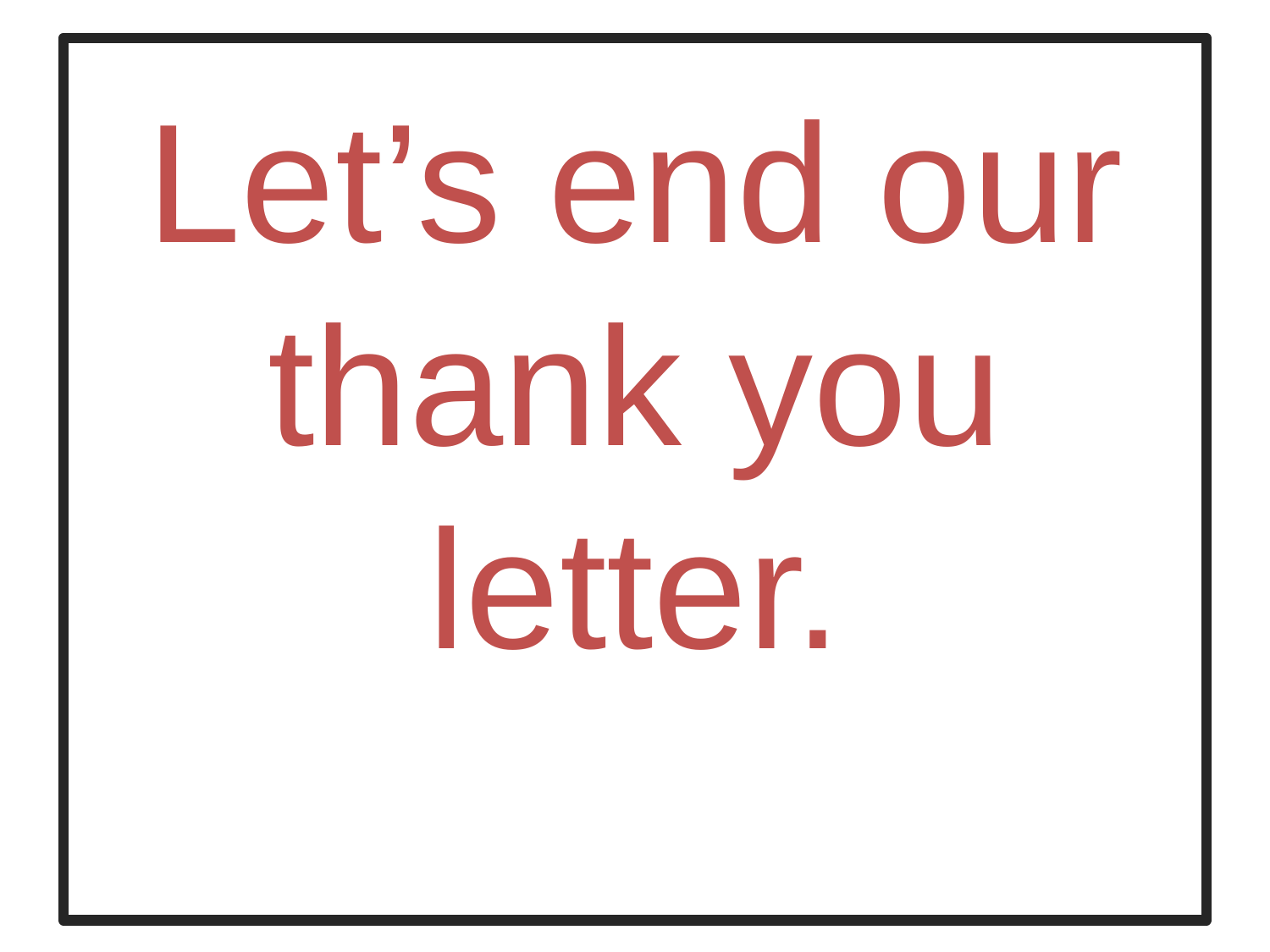

# Let’s end our thank you letter.